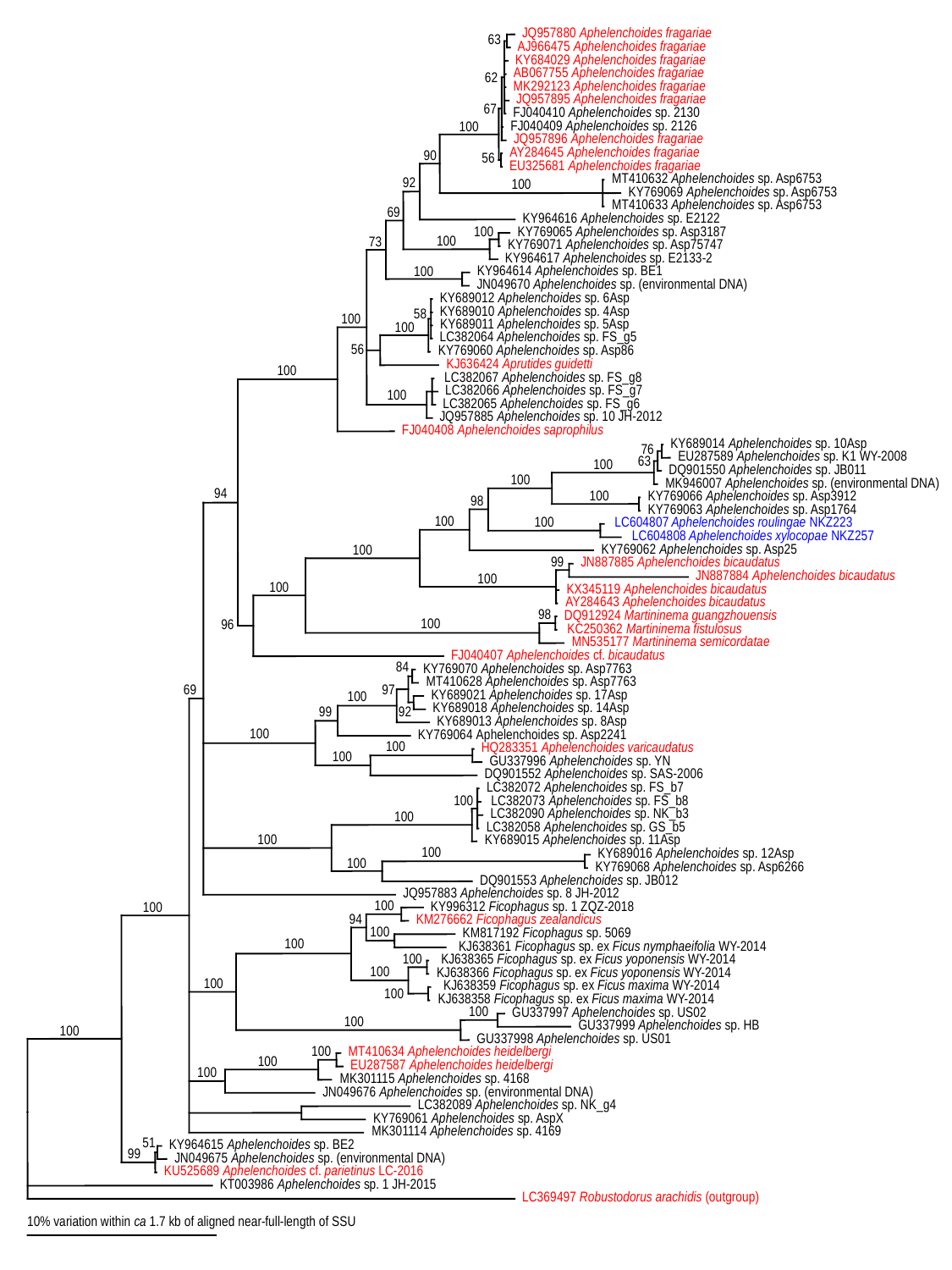

JQ957880 Aphelenchoides fragariae
63

AJ966475 Aphelenchoides fragariae

KY684029 Aphelenchoides fragariae

AB067755 Aphelenchoides fragariae
62

MK292123 Aphelenchoides fragariae

JQ957895 Aphelenchoides fragariae
67

FJ040410 Aphelenchoides sp. 2130

FJ040409 Aphelenchoides sp. 2126
100

JQ957896 Aphelenchoides fragariae

AY284645 Aphelenchoides fragariae
90
56

EU325681 Aphelenchoides fragariae

MT410632 Aphelenchoides sp. Asp6753
92
100

KY769069 Aphelenchoides sp. Asp6753

MT410633 Aphelenchoides sp. Asp6753
69

KY964616 Aphelenchoides sp. E2122

100
KY769065 Aphelenchoides sp. Asp3187
100
73

KY769071 Aphelenchoides sp. Asp75747

KY964617 Aphelenchoides sp. E2133-2

KY964614 Aphelenchoides sp. BE1
100

JN049670 Aphelenchoides sp. (environmental DNA)

KY689012 Aphelenchoides sp. 6Asp

KY689010 Aphelenchoides sp. 4Asp
58
100

KY689011 Aphelenchoides sp. 5Asp
100

LC382064 Aphelenchoides sp. FS_g5

56
KY769060 Aphelenchoides sp. Asp86

KJ636424 Aprutides guidetti
100

LC382067 Aphelenchoides sp. FS_g8

LC382066 Aphelenchoides sp. FS_g7
100

LC382065 Aphelenchoides sp. FS_g6

JQ957885 Aphelenchoides sp. 10 JH-2012

FJ040408 Aphelenchoides saprophilus

KY689014 Aphelenchoides sp. 10Asp
76

EU287589 Aphelenchoides sp. K1 WY-2008

63
100

DQ901550 Aphelenchoides sp. JB011

100

MK946007 Aphelenchoides sp. (environmental DNA)

94
100
KY769066 Aphelenchoides sp. Asp3912

98

KY769063 Aphelenchoides sp. Asp1764

100
100
LC604807 Aphelenchoides roulingae NKZ223

LC604808 Aphelenchoides xylocopae NKZ257

KY769062 Aphelenchoides sp. Asp25
100

99
JN887885 Aphelenchoides bicaudatus

JN887884 Aphelenchoides bicaudatus
100

100
KX345119 Aphelenchoides bicaudatus

AY284643 Aphelenchoides bicaudatus

98
DQ912924 Martininema guangzhouensis
100
96

KC250362 Martininema fistulosus

MN535177 Martininema semicordatae

FJ040407 Aphelenchoides cf. bicaudatus

84
KY769070 Aphelenchoides sp. Asp7763

MT410628 Aphelenchoides sp. Asp7763

97
69

KY689021 Aphelenchoides sp. 17Asp
100

KY689018 Aphelenchoides sp. 14Asp
92

99

KY689013 Aphelenchoides sp. 8Asp

100
KY769064 Aphelenchoides sp. Asp2241

100
HQ283351 Aphelenchoides varicaudatus

100

GU337996 Aphelenchoides sp. YN

DQ901552 Aphelenchoides sp. SAS-2006

LC382072 Aphelenchoides sp. FS_b7

100
LC382073 Aphelenchoides sp. FS_b8

LC382090 Aphelenchoides sp. NK_b3
100

LC382058 Aphelenchoides sp. GS_b5

100
KY689015 Aphelenchoides sp. 11Asp

100
KY689016 Aphelenchoides sp. 12Asp

100

KY769068 Aphelenchoides sp. Asp6266

DQ901553 Aphelenchoides sp. JB012

JQ957883 Aphelenchoides sp. 8 JH-2012

100
KY996312 Ficophagus sp. 1 ZQZ-2018
100

94
KM276662 Ficophagus zealandicus

100
KM817192 Ficophagus sp. 5069

100
KJ638361 Ficophagus sp. ex Ficus nymphaeifolia WY-2014

100
KJ638365 Ficophagus sp. ex Ficus yoponensis WY-2014

100
KJ638366 Ficophagus sp. ex Ficus yoponensis WY-2014

100
KJ638359 Ficophagus sp. ex Ficus maxima WY-2014

100

KJ638358 Ficophagus sp. ex Ficus maxima WY-2014

100
GU337997 Aphelenchoides sp. US02
100

GU337999 Aphelenchoides sp. HB

100

GU337998 Aphelenchoides sp. US01

100
MT410634 Aphelenchoides heidelbergi
100

EU287587 Aphelenchoides heidelbergi

100

MK301115 Aphelenchoides sp. 4168

JN049676 Aphelenchoides sp. (environmental DNA)

LC382089 Aphelenchoides sp. NK_g4

KY769061 Aphelenchoides sp. AspX

MK301114 Aphelenchoides sp. 4169

51
KY964615 Aphelenchoides sp. BE2
99

JN049675 Aphelenchoides sp. (environmental DNA)

KU525689 Aphelenchoides cf. parietinus LC-2016

KT003986 Aphelenchoides sp. 1 JH-2015

LC369497 Robustodorus arachidis (outgroup)

10% variation within ca 1.7 kb of aligned near-full-length of SSU